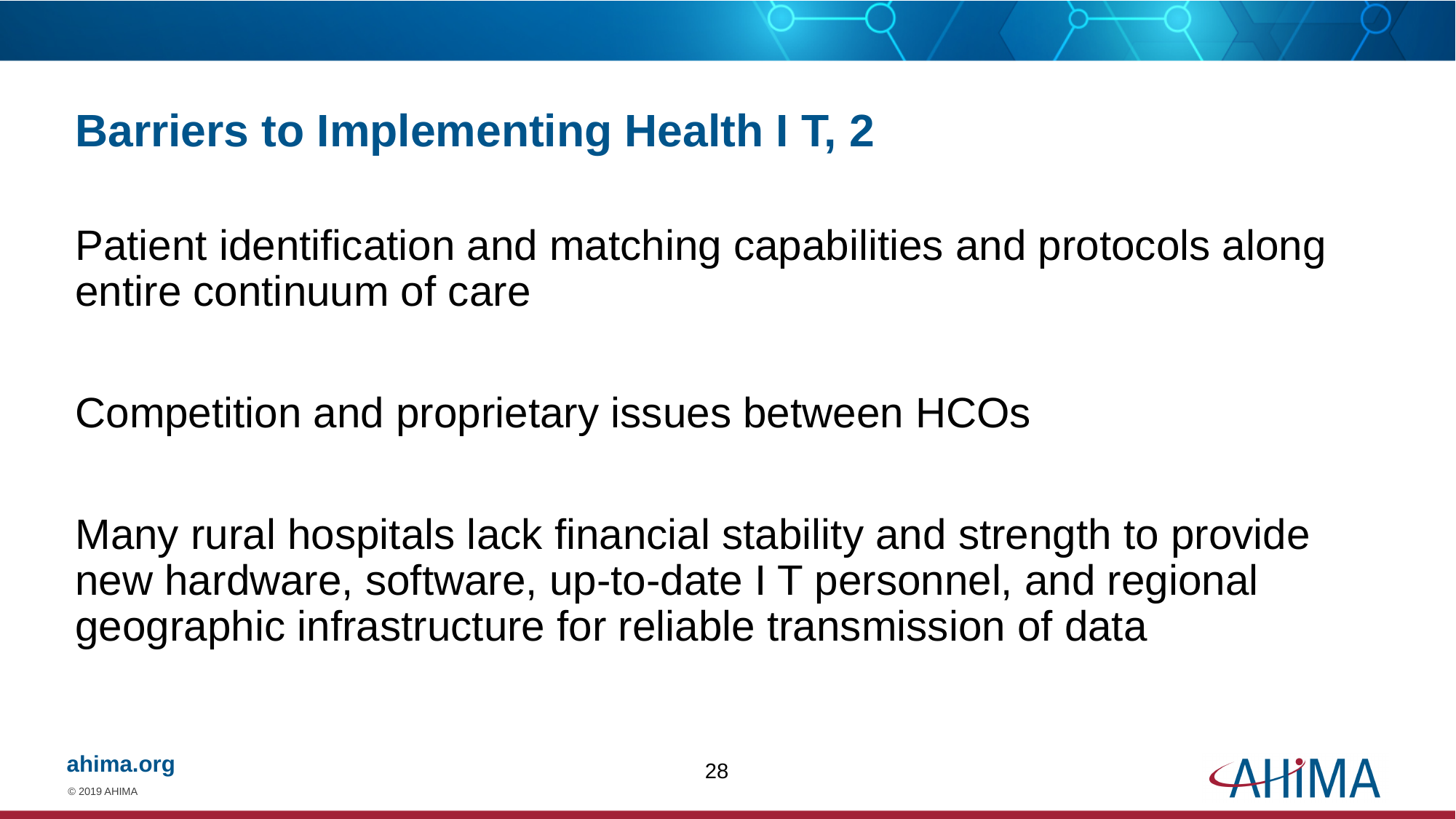

# Barriers to Implementing Health I T, 2
Patient identification and matching capabilities and protocols along entire continuum of care

Competition and proprietary issues between HCOs

Many rural hospitals lack financial stability and strength to provide new hardware, software, up-to-date I T personnel, and regional geographic infrastructure for reliable transmission of data